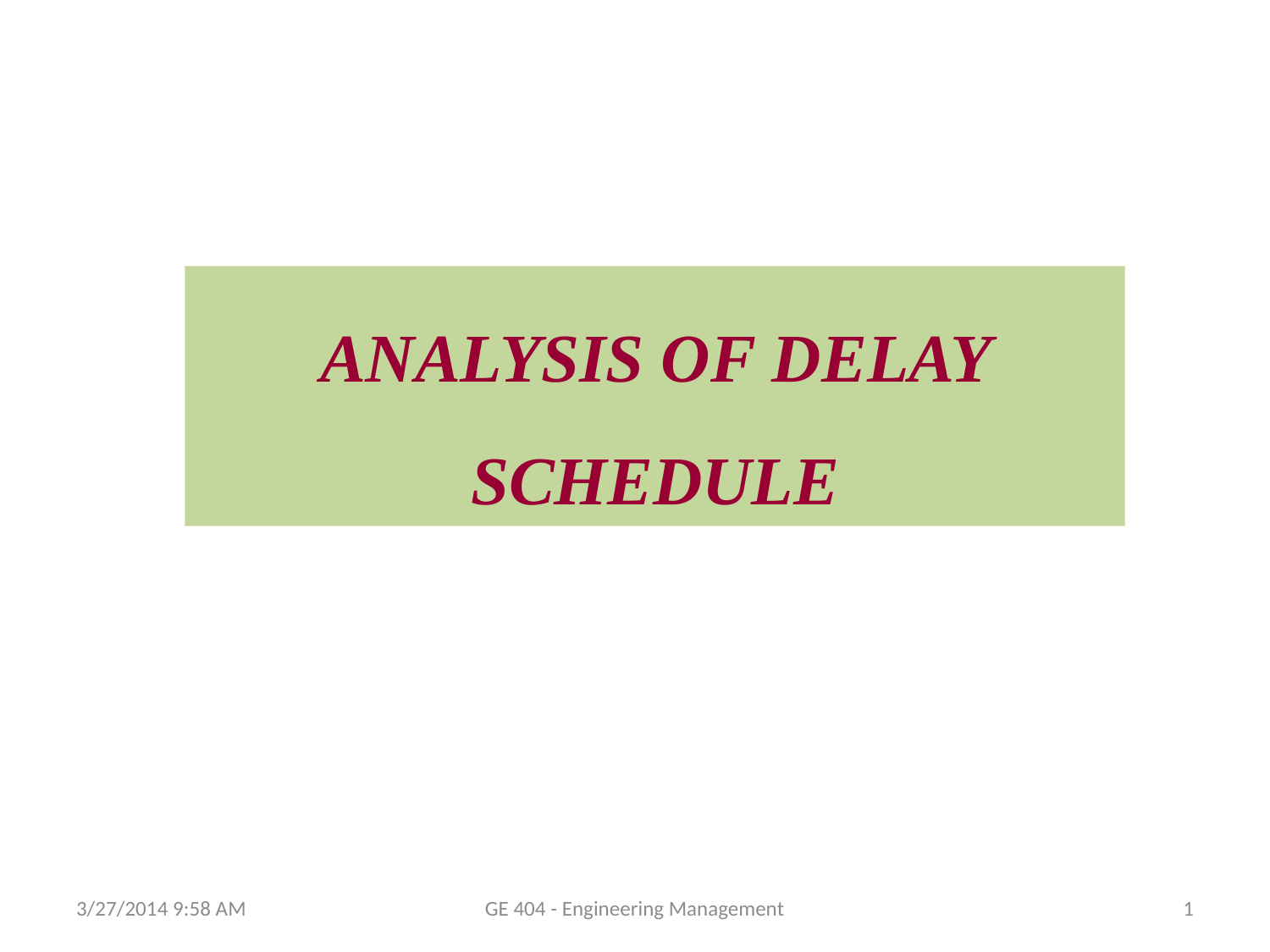

# Analysis of Delay Schedule
3/27/2014 9:58 AM
GE 404 - Engineering Management
1